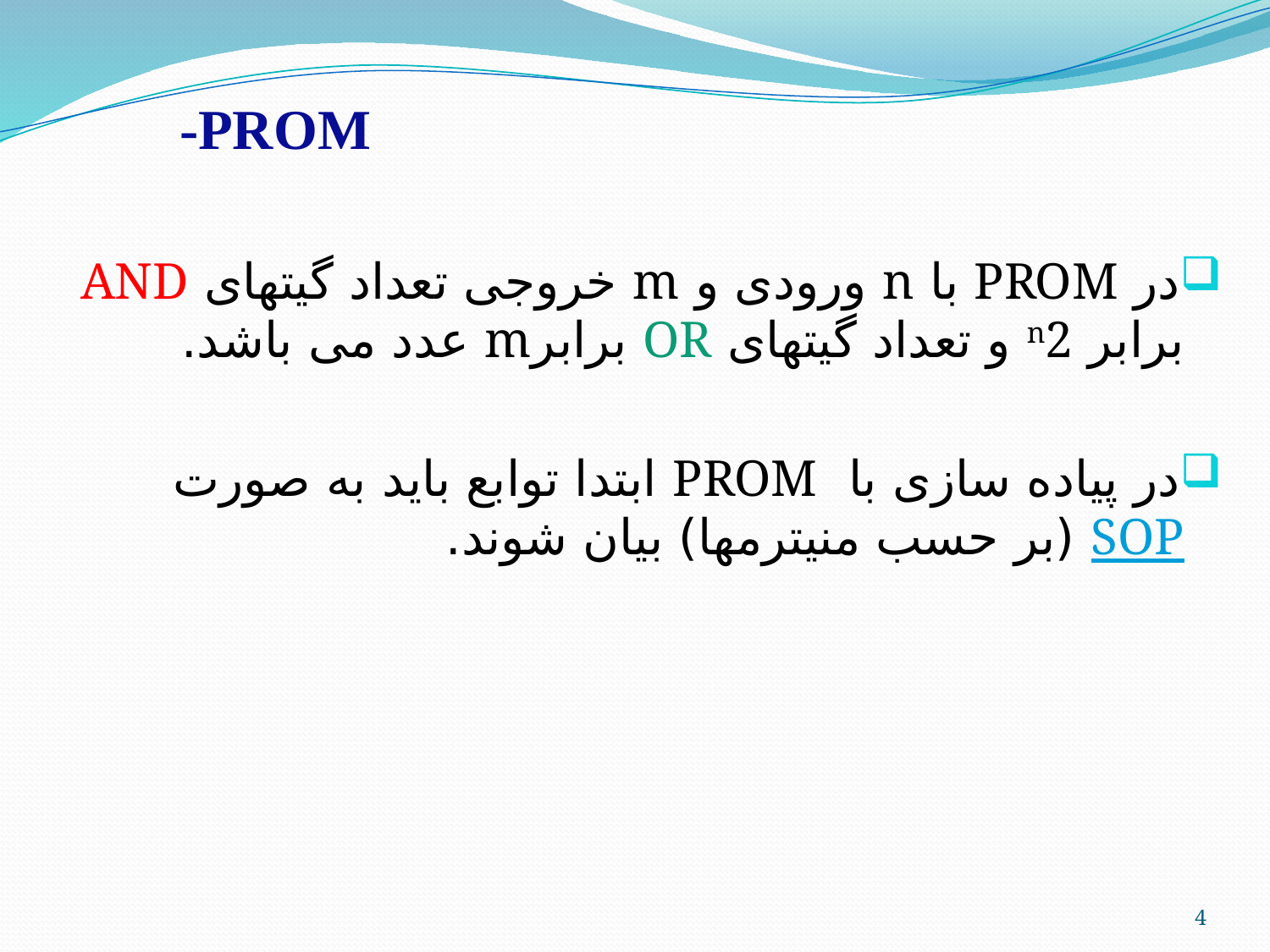

# -PROM
در PROM با n ورودی و m خروجی تعداد گیتهای AND برابر n2 و تعداد گیتهای OR برابرm عدد می باشد.

در پیاده سازی با  PROM ابتدا توابع باید به صورت SOP (بر حسب منیترمها) بیان شوند.

4